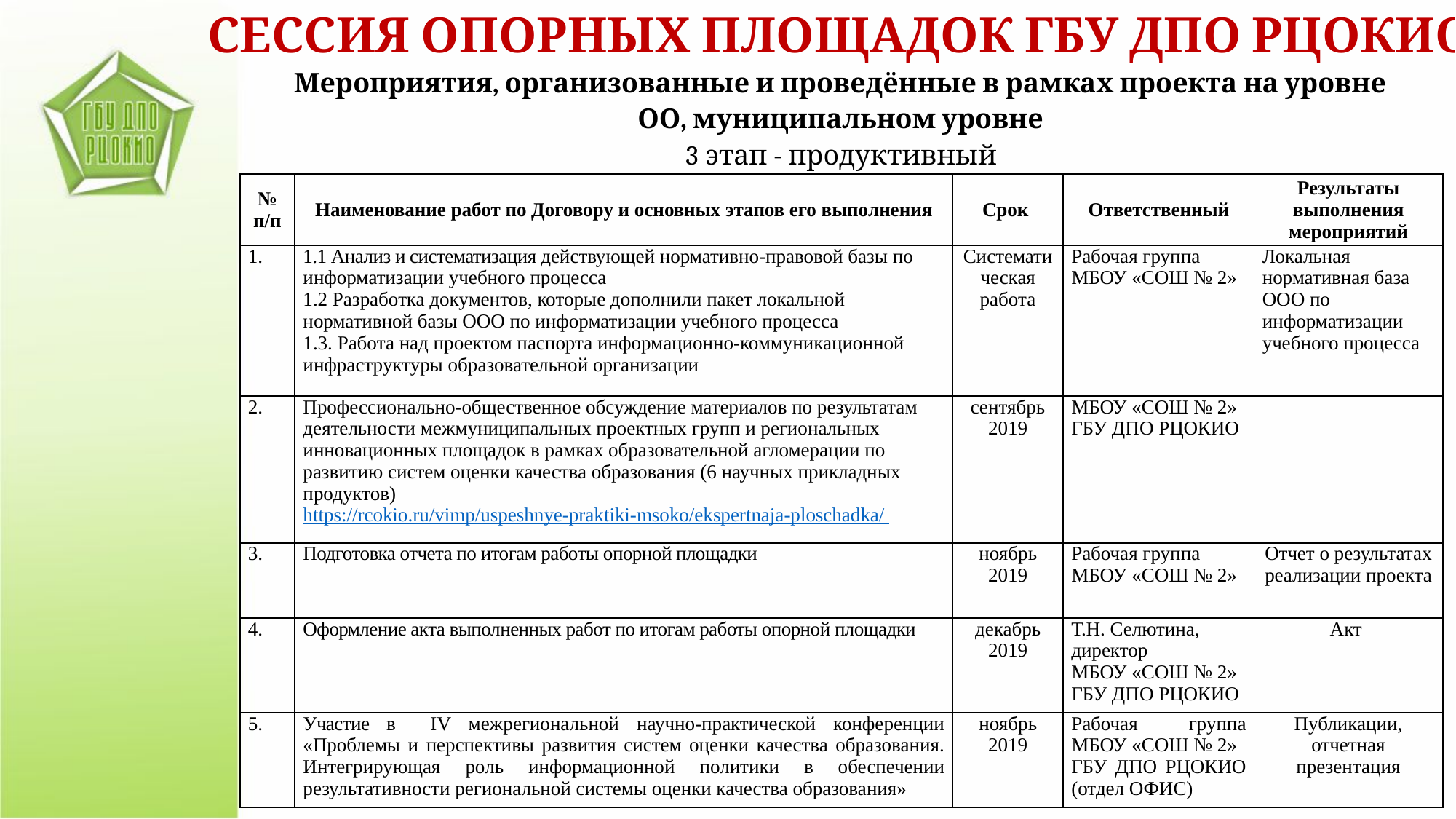

СЕССИЯ ОПОРНЫХ ПЛОЩАДОК ГБУ ДПО РЦОКИО
Мероприятия, организованные и проведённые в рамках проекта на уровне ОО, муниципальном уровне
3 этап - продуктивный
| № п/п | Наименование работ по Договору и основных этапов его выполнения | Срок | Ответственный | Результаты выполнения мероприятий |
| --- | --- | --- | --- | --- |
| 1. | 1.1 Анализ и систематизация действующей нормативно-правовой базы по информатизации учебного процесса 1.2 Разработка документов, которые дополнили пакет локальной нормативной базы ООО по информатизации учебного процесса 1.3. Работа над проектом паспорта информационно-коммуникационной инфраструктуры образовательной организации | Систематическая работа | Рабочая группа МБОУ «СОШ № 2» | Локальная нормативная база ООО по информатизации учебного процесса |
| 2. | Профессионально-общественное обсуждение материалов по результатам деятельности межмуниципальных проектных групп и региональных инновационных площадок в рамках образовательной агломерации по развитию систем оценки качества образования (6 научных прикладных продуктов) https://rcokio.ru/vimp/uspeshnye-praktiki-msoko/ekspertnaja-ploschadka/ | сентябрь 2019 | МБОУ «СОШ № 2» ГБУ ДПО РЦОКИО |  |
| 3. | Подготовка отчета по итогам работы опорной площадки | ноябрь 2019 | Рабочая группа МБОУ «СОШ № 2» | Отчет о результатах реализации проекта |
| 4. | Оформление акта выполненных работ по итогам работы опорной площадки | декабрь 2019 | Т.Н. Селютина, директор МБОУ «СОШ № 2» ГБУ ДПО РЦОКИО | Акт |
| 5. | Участие в IV межрегиональной научно-практической конференции «Проблемы и перспективы развития систем оценки качества образования. Интегрирующая роль информационной политики в обеспечении результативности региональной системы оценки качества образования» | ноябрь 2019 | Рабочая группа МБОУ «СОШ № 2» ГБУ ДПО РЦОКИО (отдел ОФИС) | Публикации, отчетная презентация |